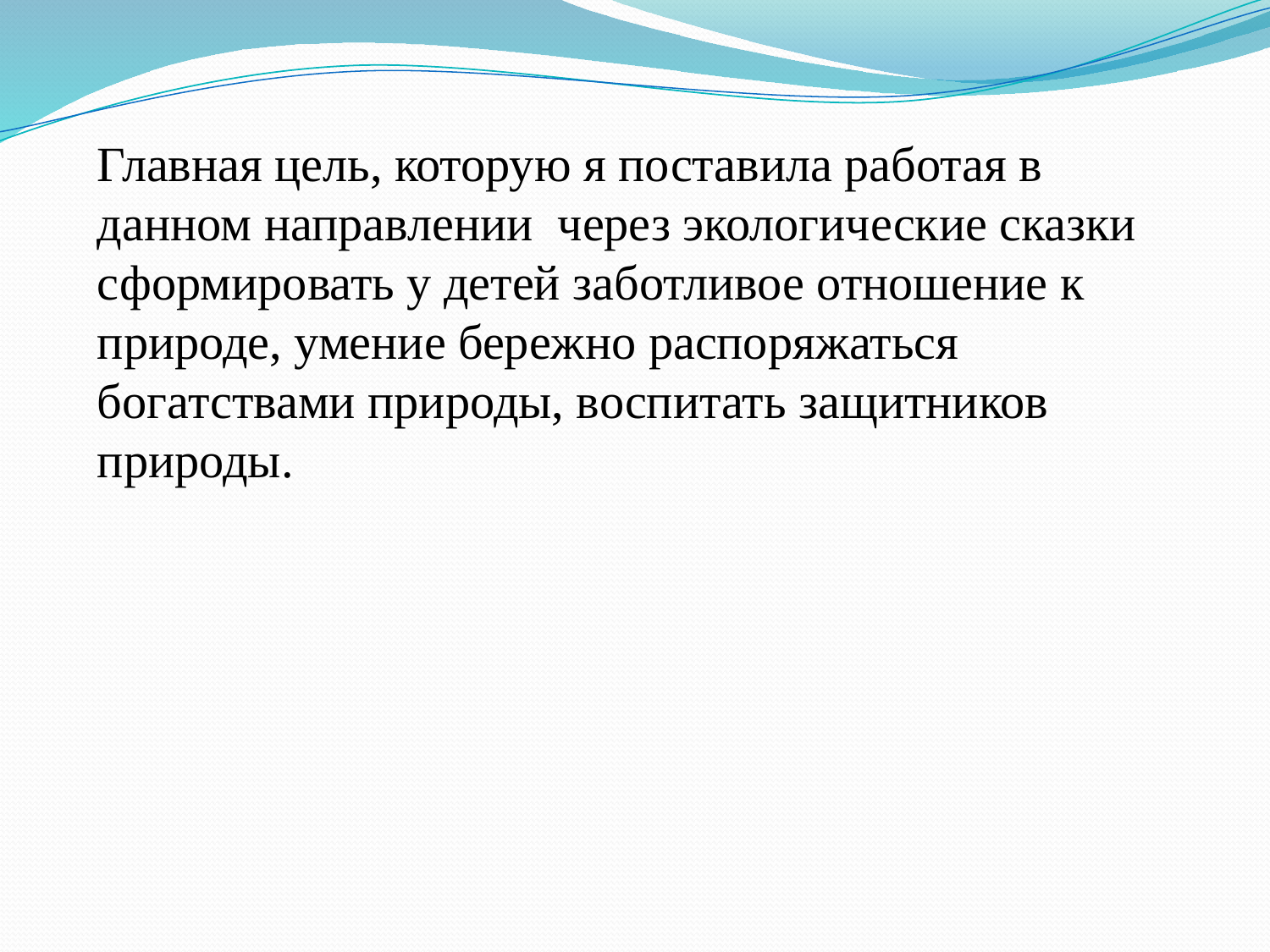

Главная цель, которую я поставила работая в данном направлении  через экологические сказки сформировать у детей заботливое отношение к природе, умение бережно распоряжаться богатствами природы, воспитать защитников природы.